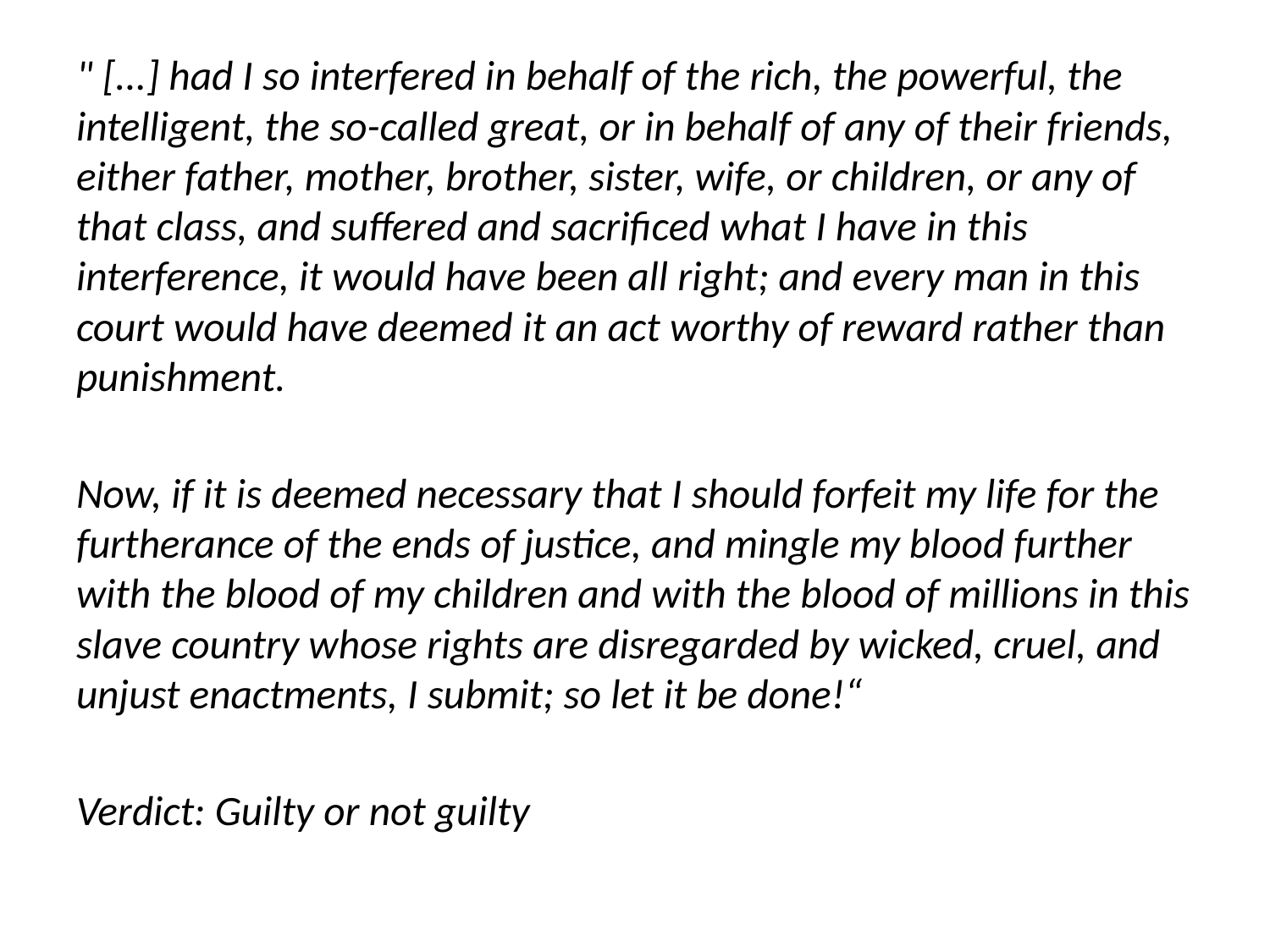

" [...] had I so interfered in behalf of the rich, the powerful, the intelligent, the so-called great, or in behalf of any of their friends, either father, mother, brother, sister, wife, or children, or any of that class, and suffered and sacrificed what I have in this interference, it would have been all right; and every man in this court would have deemed it an act worthy of reward rather than punishment.

Now, if it is deemed necessary that I should forfeit my life for the furtherance of the ends of justice, and mingle my blood further with the blood of my children and with the blood of millions in this slave country whose rights are disregarded by wicked, cruel, and unjust enactments, I submit; so let it be done!“

Verdict: Guilty or not guilty